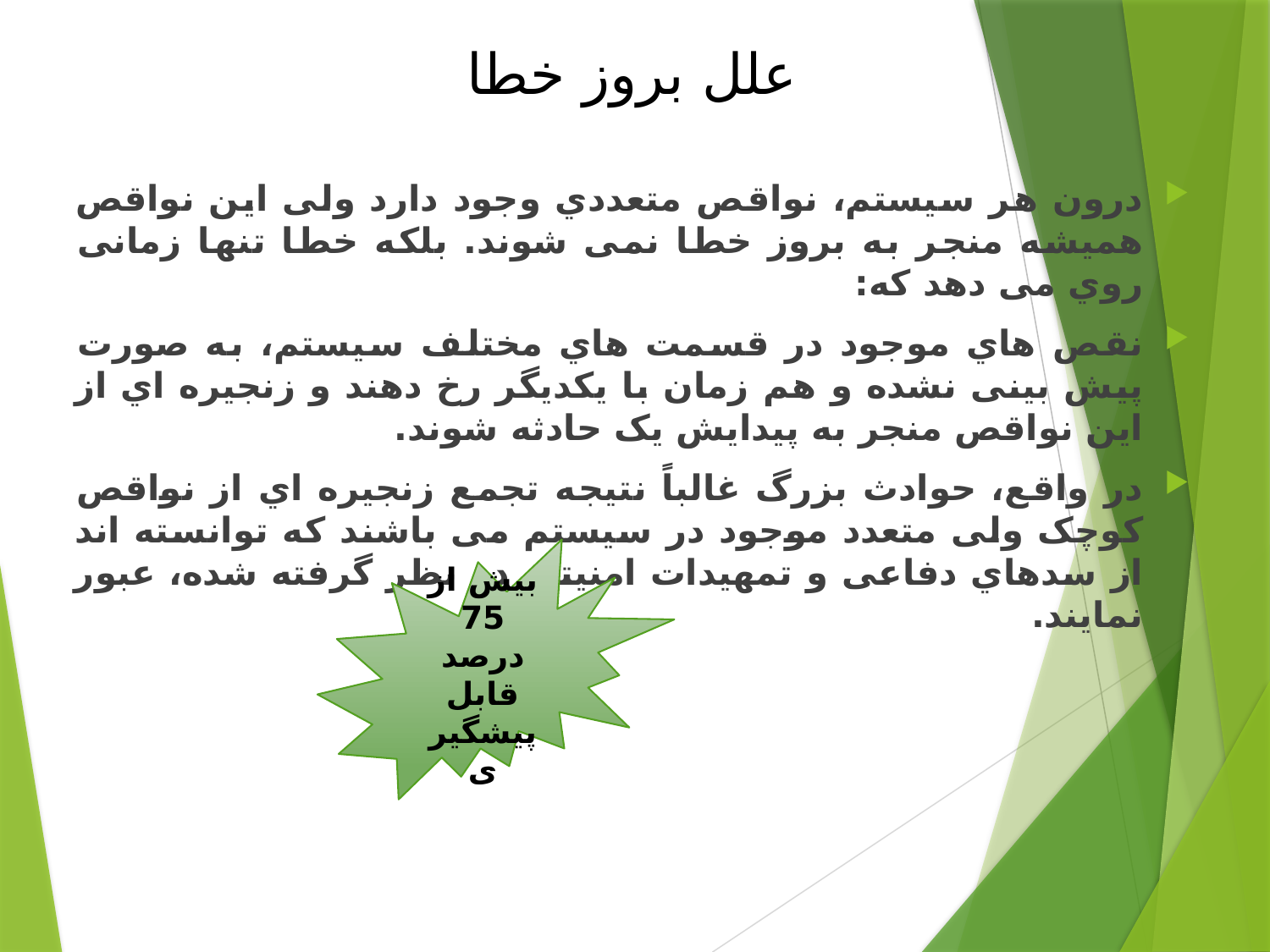

علل بروز خطا
درون هر سیستم، نواقص متعددي وجود دارد ولی این نواقص همیشه منجر به بروز خطا نمی شوند. بلکه خطا تنها زمانی روي می دهد که:
نقص هاي موجود در قسمت هاي مختلف سیستم، به صورت پیش بینی نشده و هم زمان با یکدیگر رخ دهند و زنجیره اي از این نواقص منجر به پیدایش یک حادثه شوند.
در واقع، حوادث بزرگ غالباً نتیجه تجمع زنجیره اي از نواقص کوچک ولی متعدد موجود در سیستم می باشند که توانسته اند از سدهاي دفاعی و تمهیدات امنیتی در نظر گرفته شده، عبور نمایند.

بیش از 75 درصد قابل پیشگیری